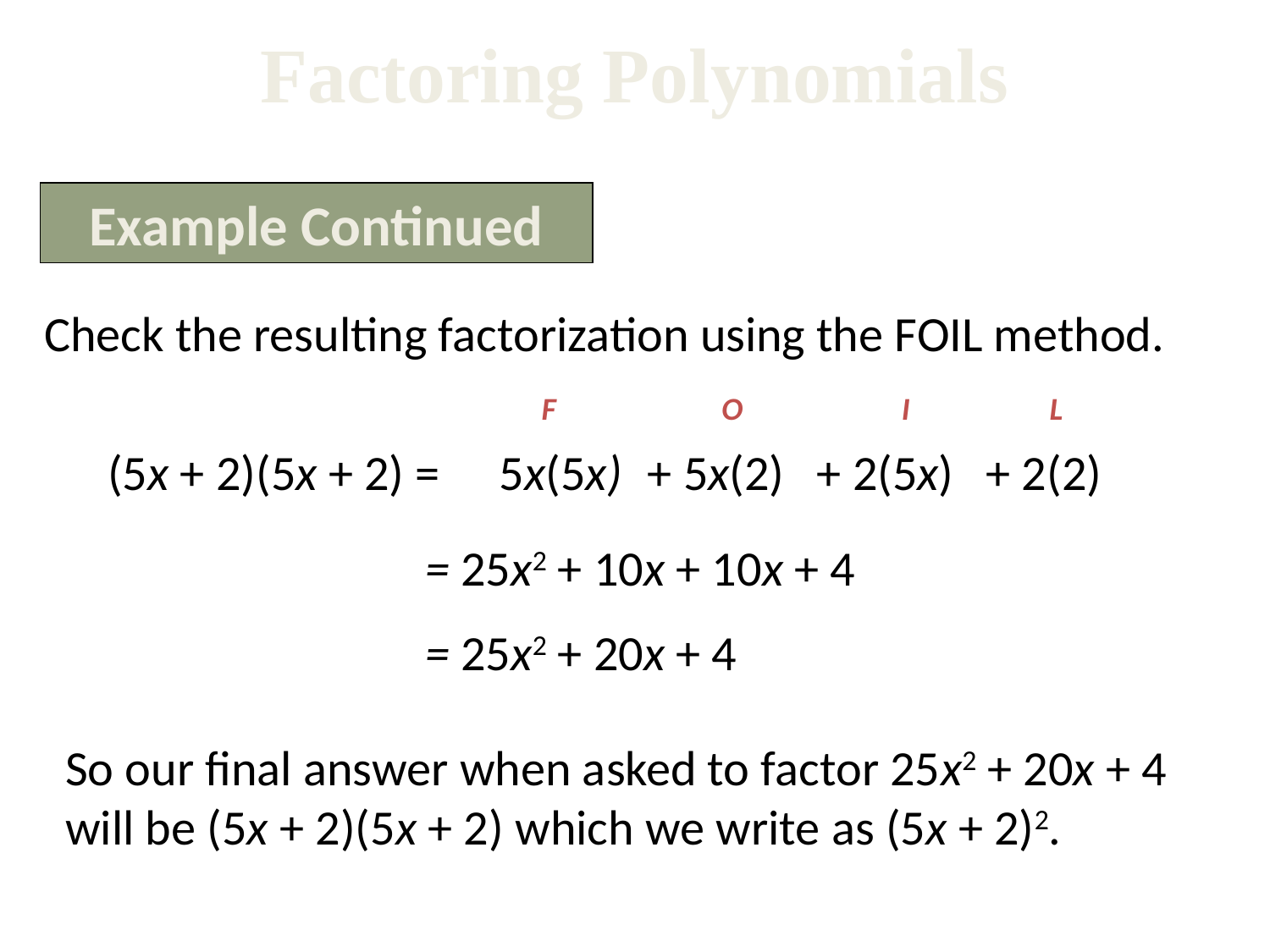

Factoring Polynomials
Example Continued
Check the resulting factorization using the FOIL method.
F
5x(5x)
O
+ 5x(2)
I
+ 2(5x)
L
+ 2(2)
(5x + 2)(5x + 2) =
= 25x2 + 10x + 10x + 4
= 25x2 + 20x + 4
So our final answer when asked to factor 25x2 + 20x + 4 will be (5x + 2)(5x + 2) which we write as (5x + 2)2.